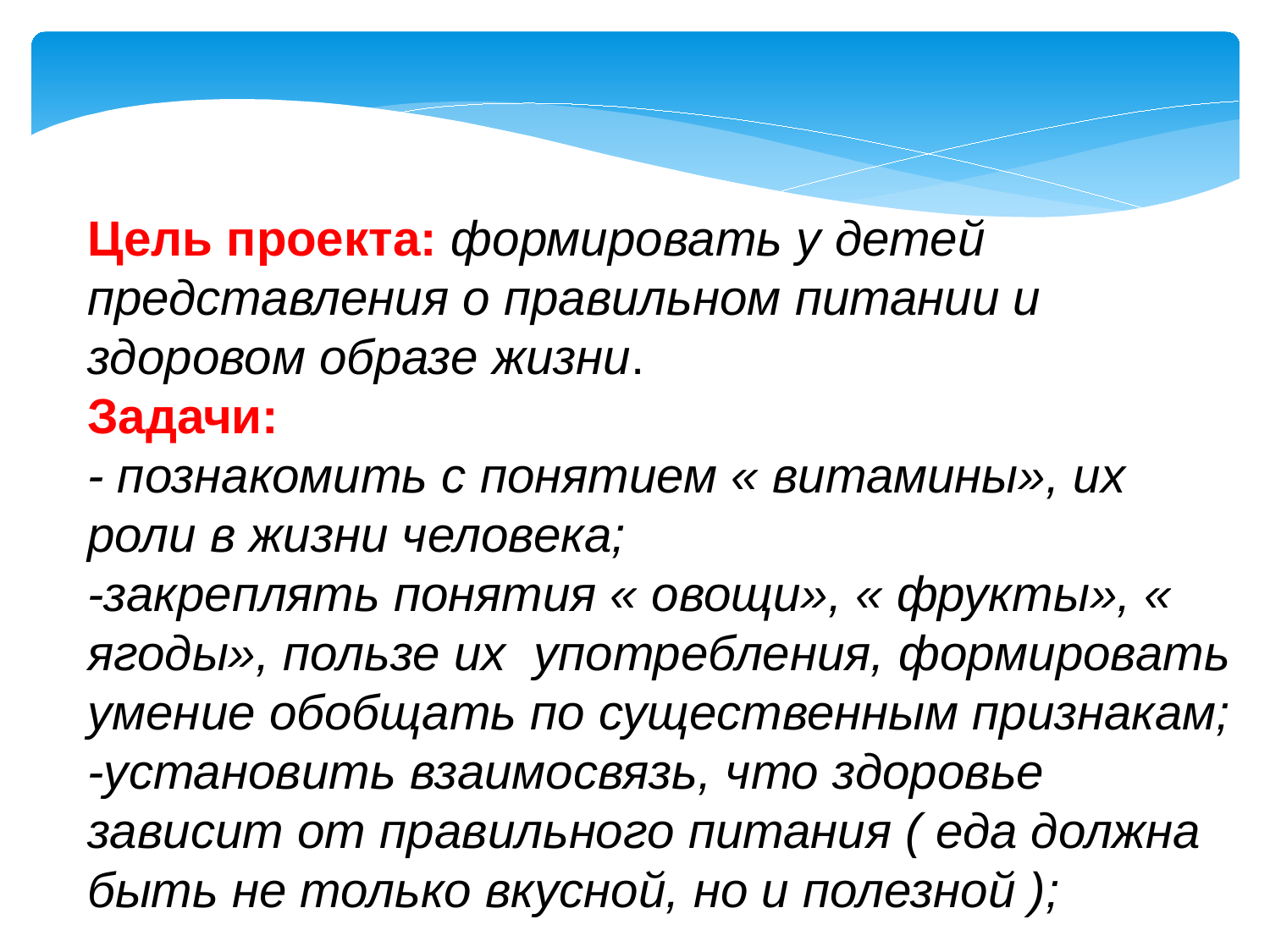

Цель проекта: формировать у детей представления о правильном питании и здоровом образе жизни.
Задачи:
- познакомить с понятием « витамины», их роли в жизни человека;
-закреплять понятия « овощи», « фрукты», « ягоды», пользе их  употребления, формировать умение обобщать по существенным признакам;
-установить взаимосвязь, что здоровье зависит от правильного питания ( еда должна быть не только вкусной, но и полезной );